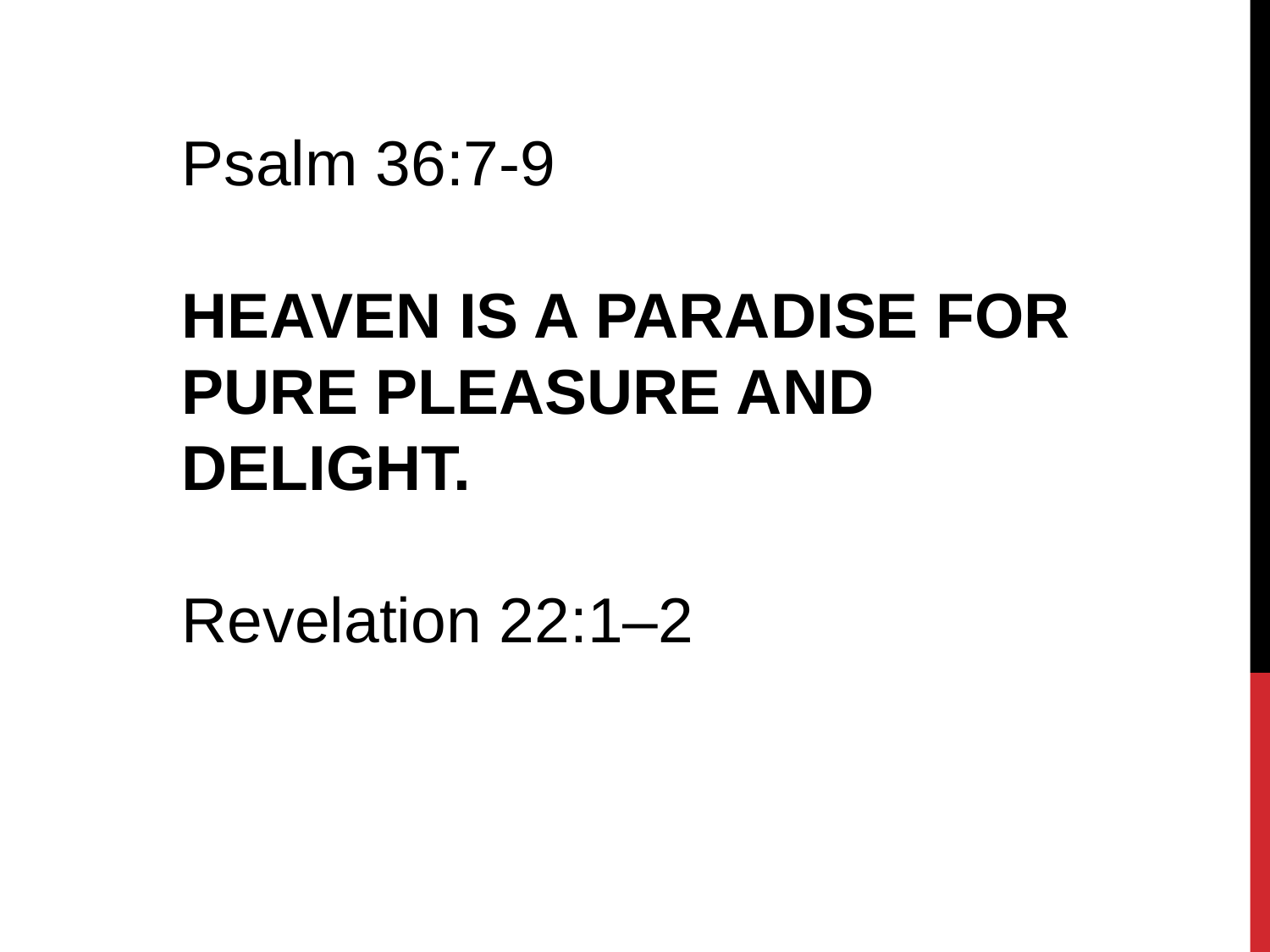

Psalm 36:7-9

HEAVEN IS A PARADISE FOR PURE PLEASURE AND DELIGHT.

Revelation 22:1–2